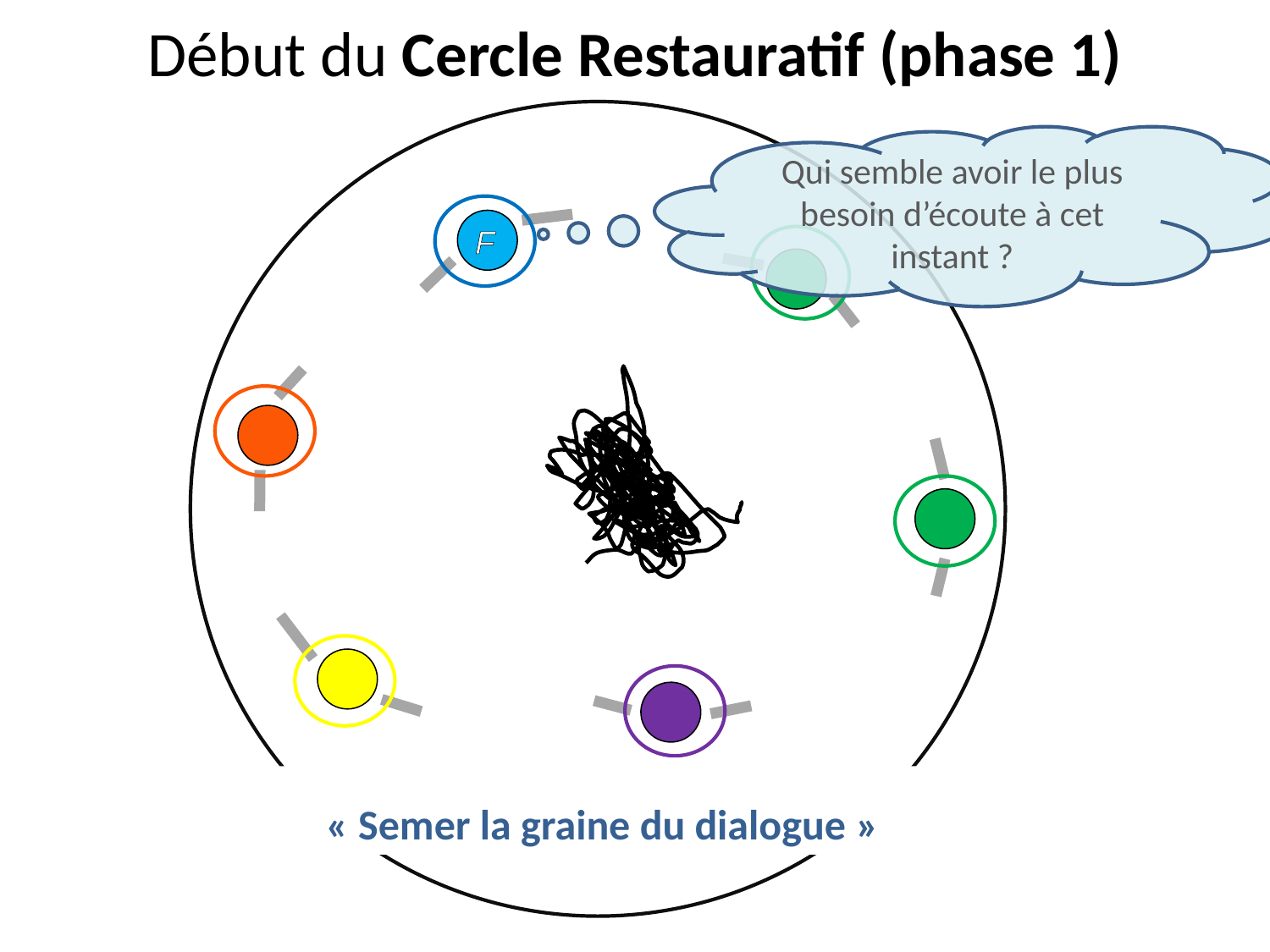

# Début du Cercle Restauratif (phase 1)

Qui semble avoir le plus besoin d’écoute à cet instant ?

F

« Semer la graine du dialogue »